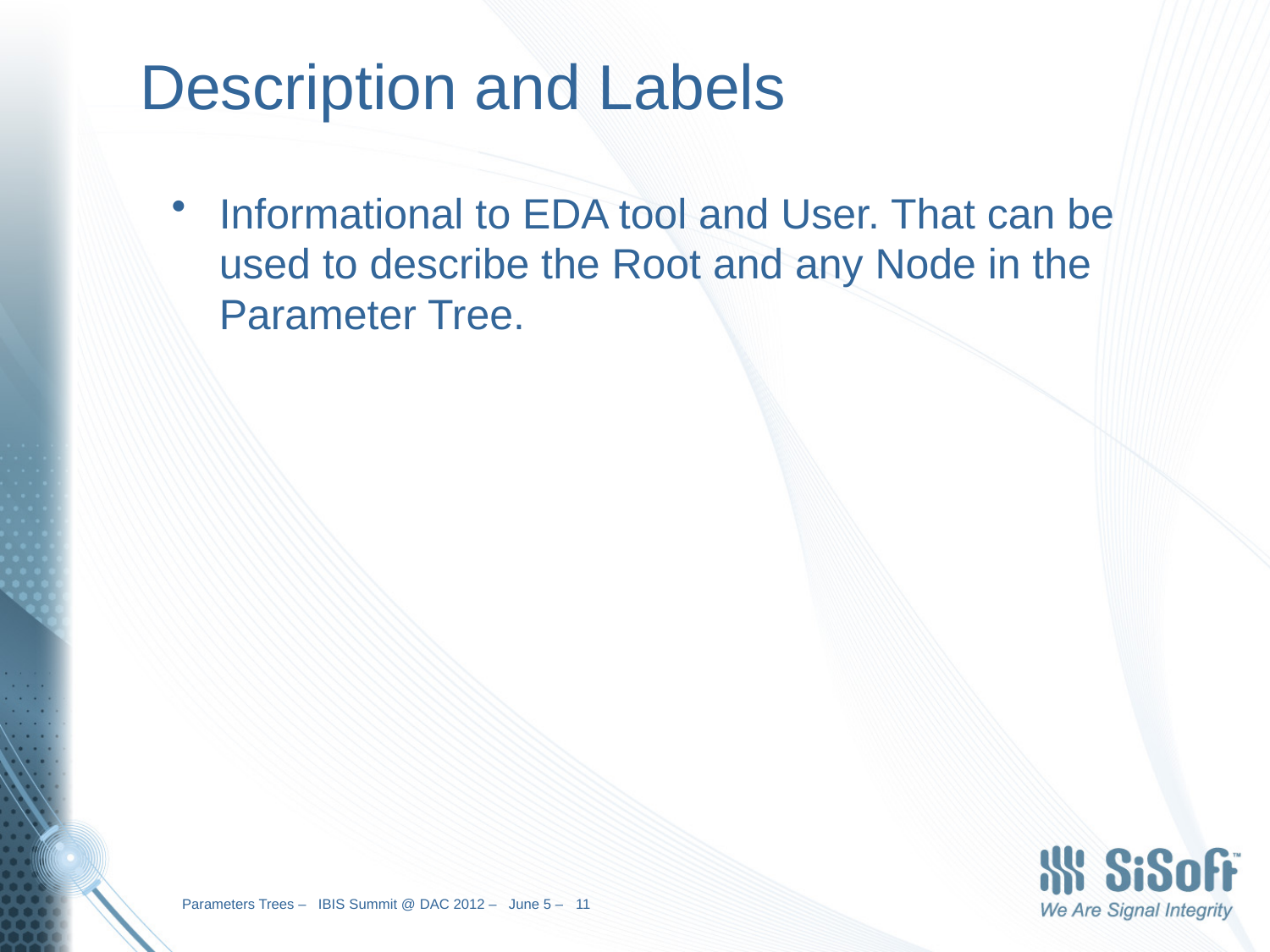

# Description and Labels
Informational to EDA tool and User. That can be used to describe the Root and any Node in the Parameter Tree.
Parameters Trees –   IBIS Summit @ DAC 2012 –   June 5 –   11